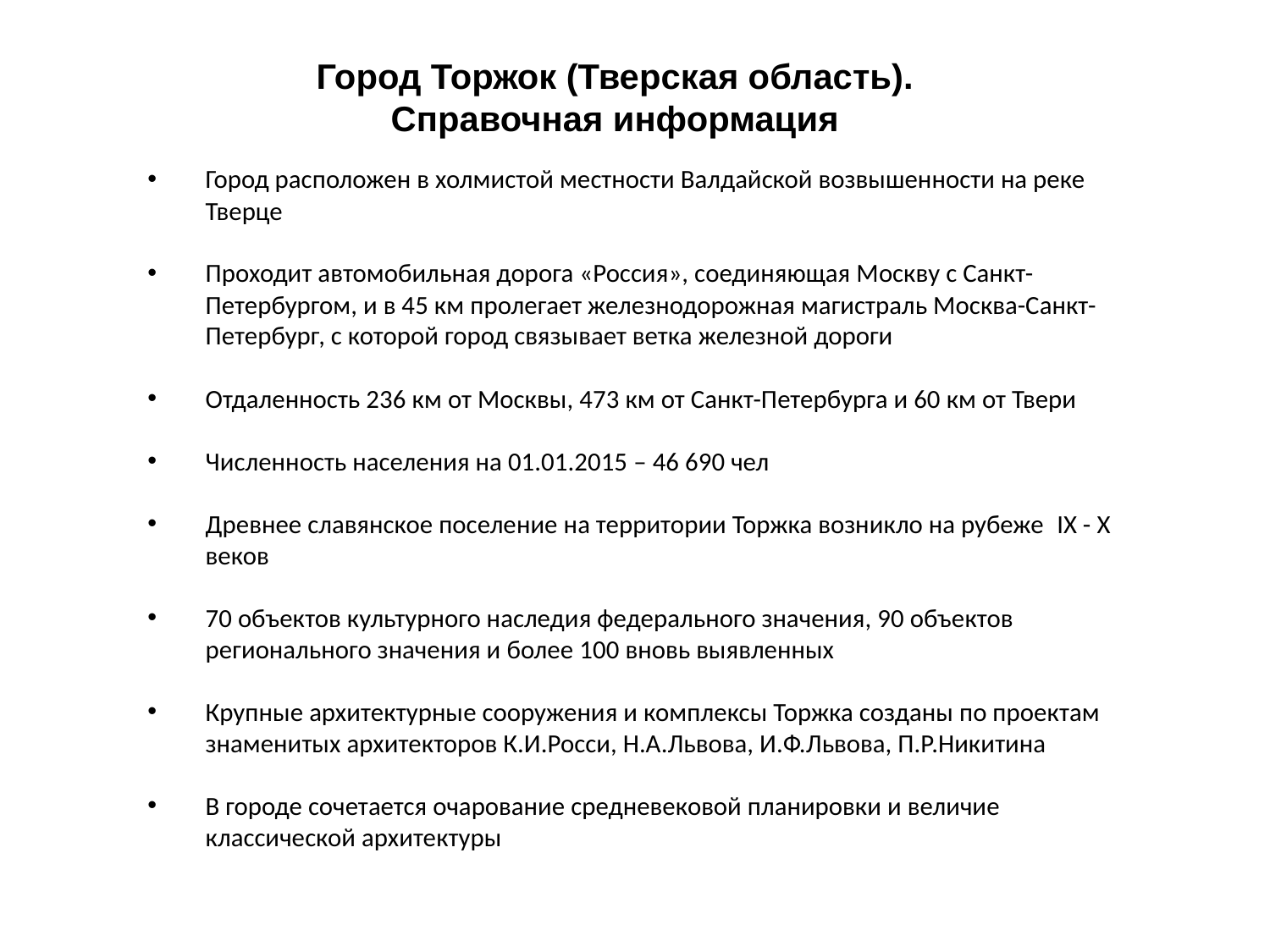

# Город Торжок (Тверская область). Справочная информация
Город расположен в холмистой местности Валдайской возвышенности на реке Тверце

Проходит автомобильная дорога «Россия», соединяющая Москву с Санкт-Петербургом, и в 45 км пролегает железнодорожная магистраль Москва-Санкт-Петербург, с которой город связывает ветка железной дороги

Отдаленность 236 км от Москвы, 473 км от Санкт-Петербурга и 60 км от Твери

Численность населения на 01.01.2015 – 46 690 чел

Древнее славянское поселение на территории Торжка возникло на рубеже  IX - X веков

70 объектов культурного наследия федерального значения, 90 объектов регионального значения и более 100 вновь выявленных

Крупные архитектурные сооружения и комплексы Торжка созданы по проектам знаменитых архитекторов К.И.Росси, Н.А.Львова, И.Ф.Львова, П.Р.Никитина

В городе сочетается очарование средневековой планировки и величие классической архитектуры